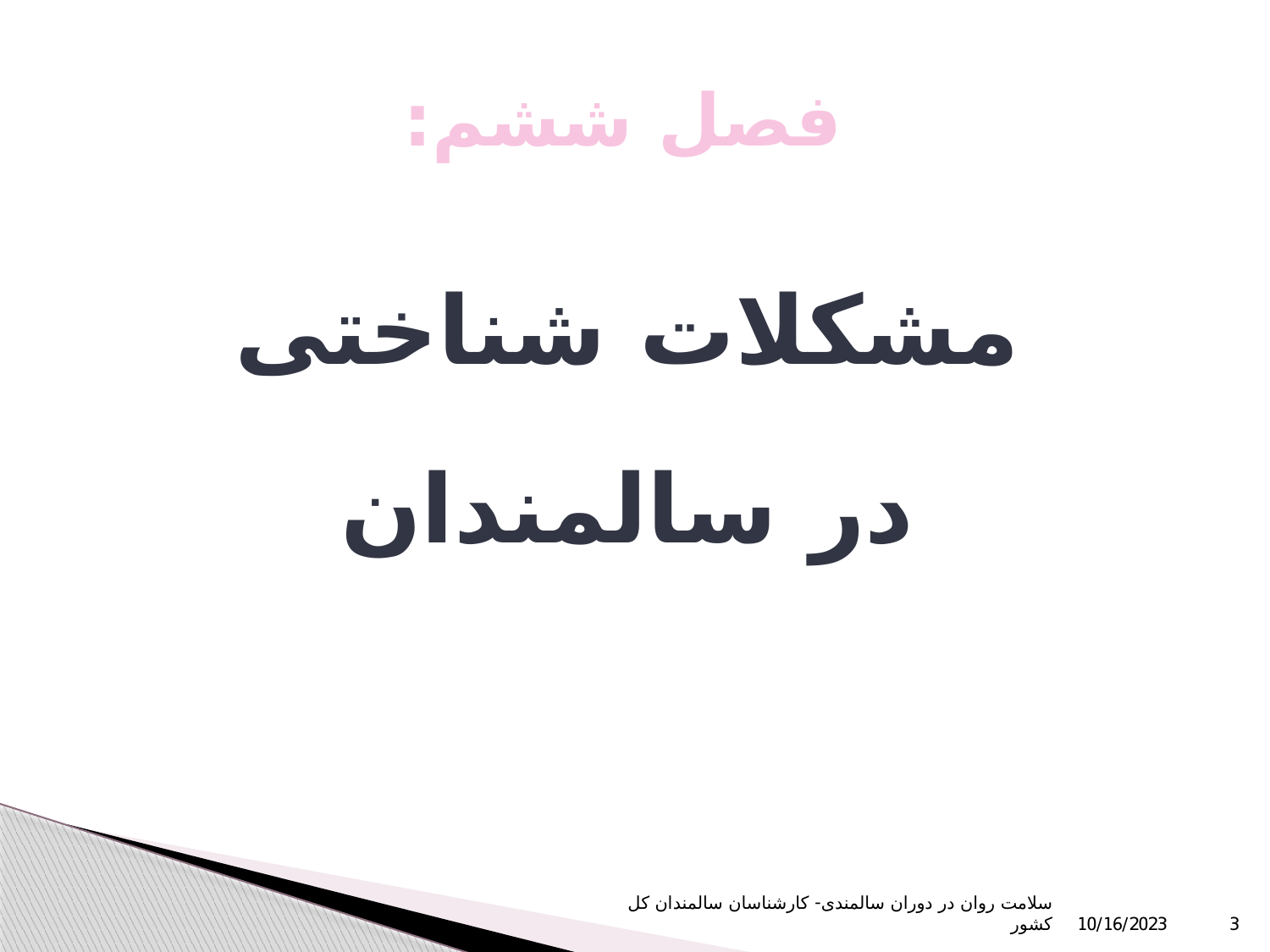

# فصل ششم:
مشکلات شناختی
در سالمندان
سلامت روان در دوران سالمندی- کارشناسان سالمندان کل کشور
10/16/2023
3